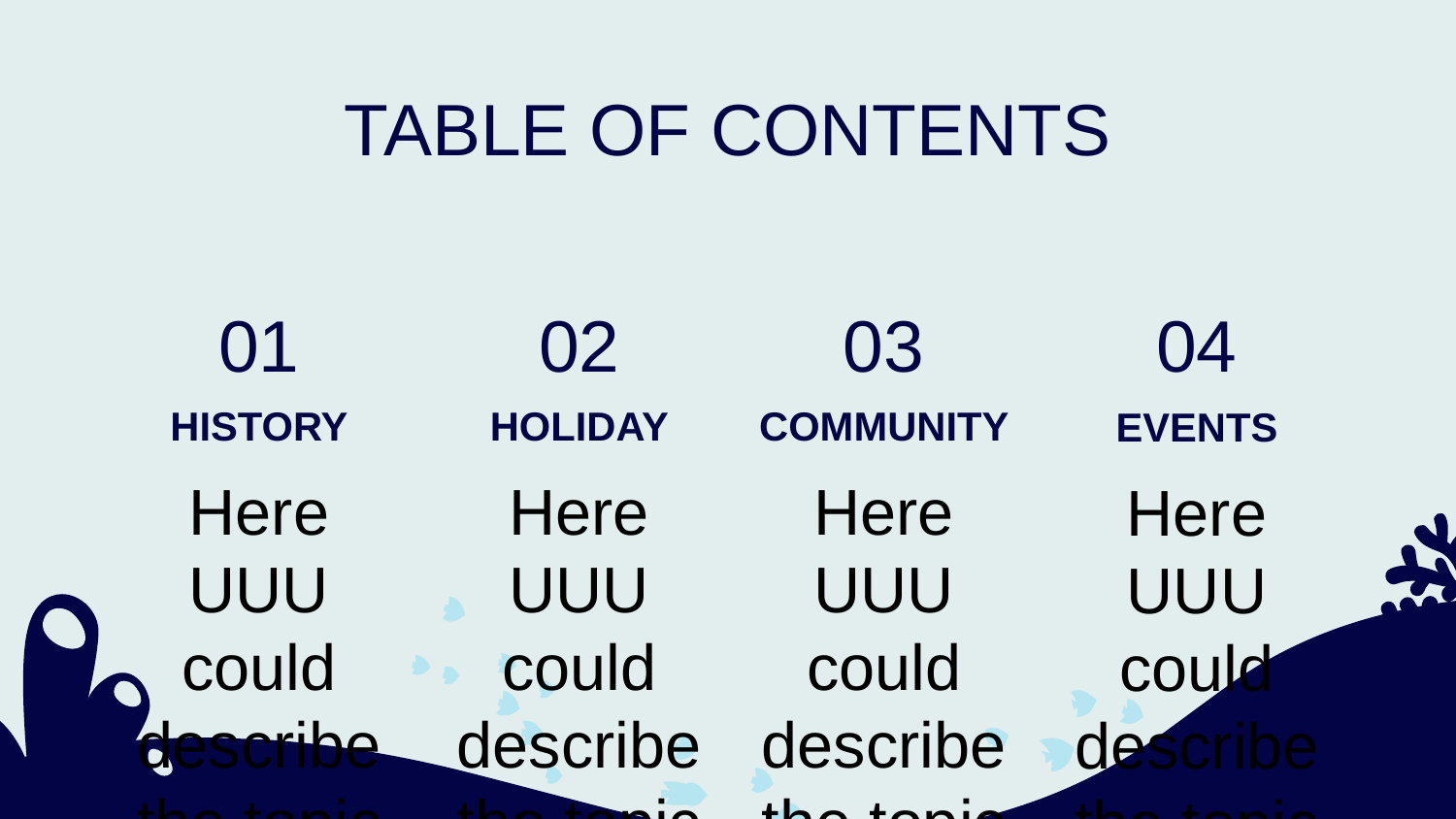

# TABLE OF CONTENTS
01
02
03
04
HISTORY
HOLIDAY
COMMUNITY
EVENTS
Here UUU could describe the topic of the section
Here UUU could describe the topic of the section
Here UUU could describe the topic of the section
Here UUU could describe the topic of the section